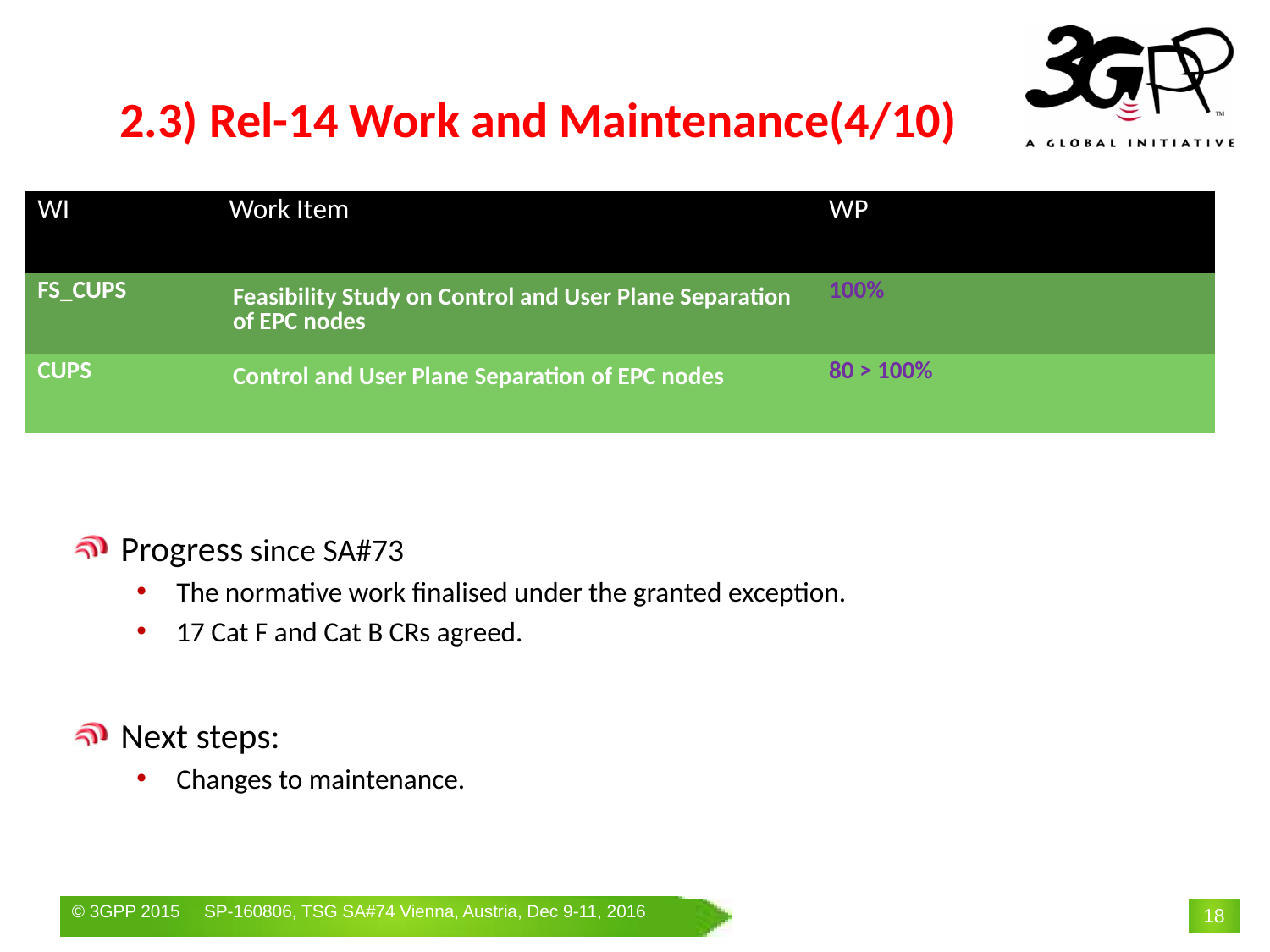

# 2.3) Rel-14 Work and Maintenance(4/10)
| WI | Work Item | WP |  |  |
| --- | --- | --- | --- | --- |
| FS\_CUPS | Feasibility Study on Control and User Plane Separation of EPC nodes | 100% |  |  |
| CUPS | Control and User Plane Separation of EPC nodes | 80 > 100% |  |  |
Progress since SA#73
The normative work finalised under the granted exception.
17 Cat F and Cat B CRs agreed.

Next steps:
Changes to maintenance.